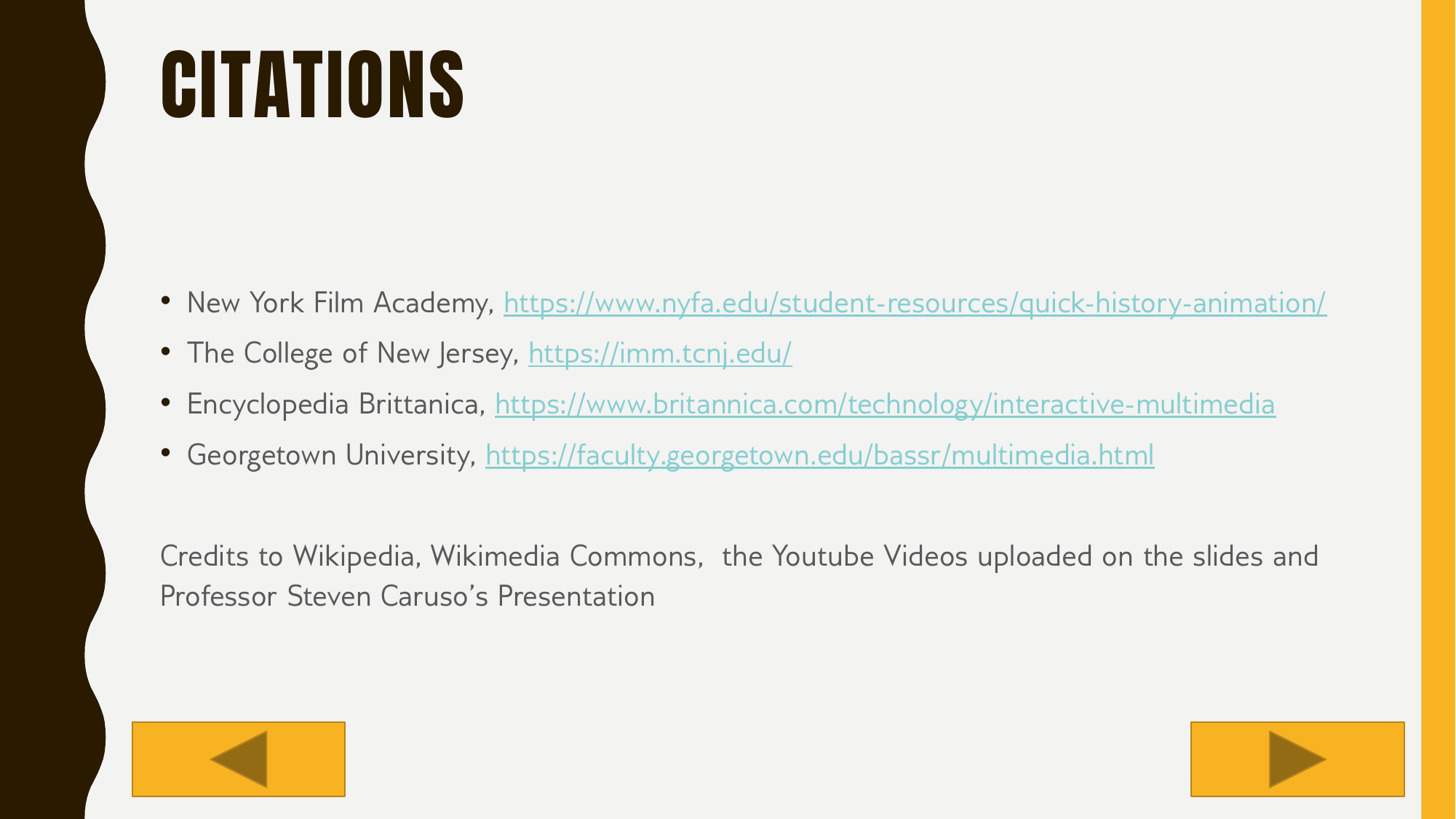

# Citations
New York Film Academy, https://www.nyfa.edu/student-resources/quick-history-animation/
The College of New Jersey, https://imm.tcnj.edu/
Encyclopedia Brittanica, https://www.britannica.com/technology/interactive-multimedia
Georgetown University, https://faculty.georgetown.edu/bassr/multimedia.html

Credits to Wikipedia, Wikimedia Commons,  the Youtube Videos uploaded on the slides and Professor Steven Caruso’s Presentation